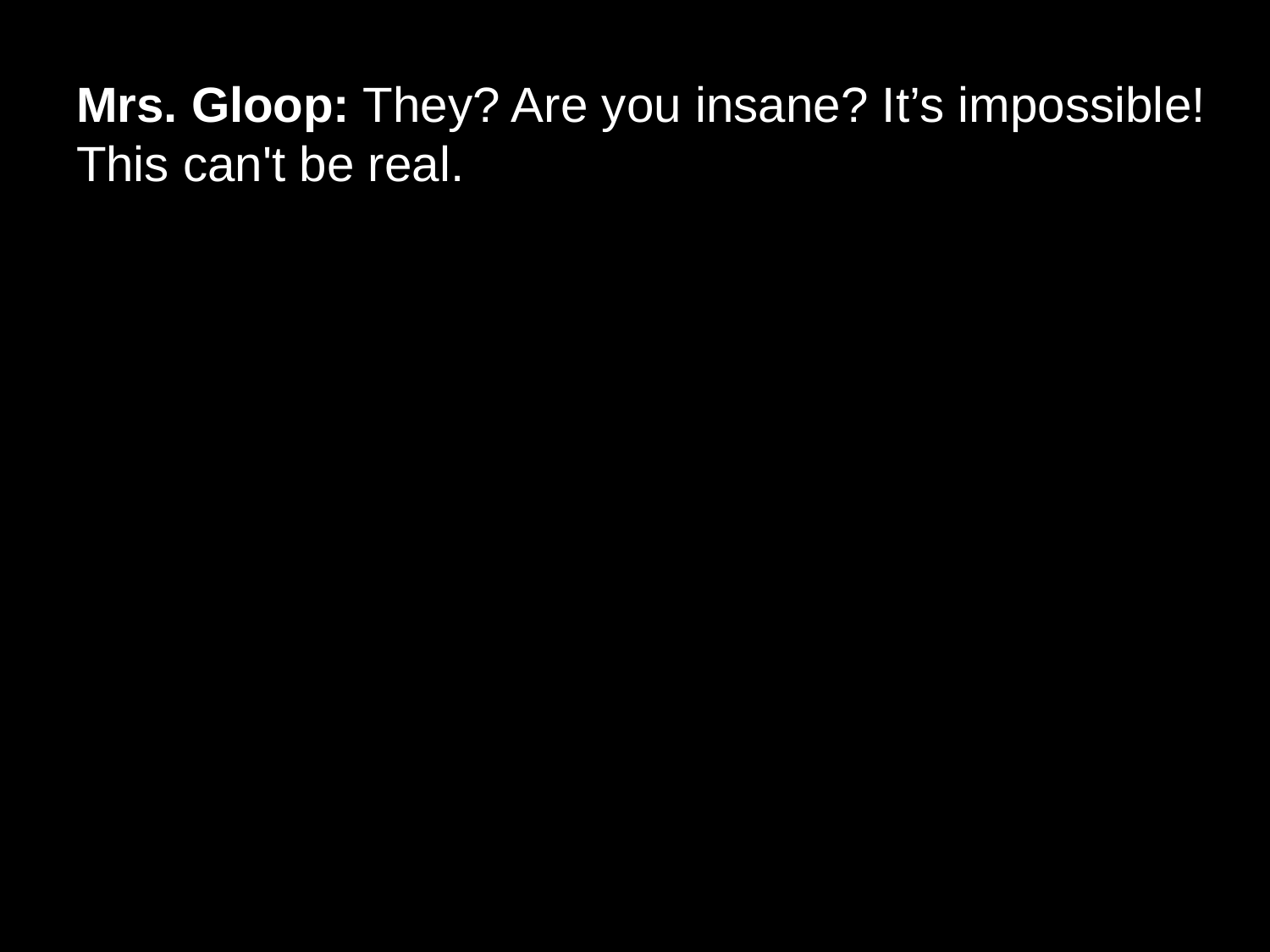

# Mrs. Gloop: They? Are you insane? It’s impossible! This can't be real.